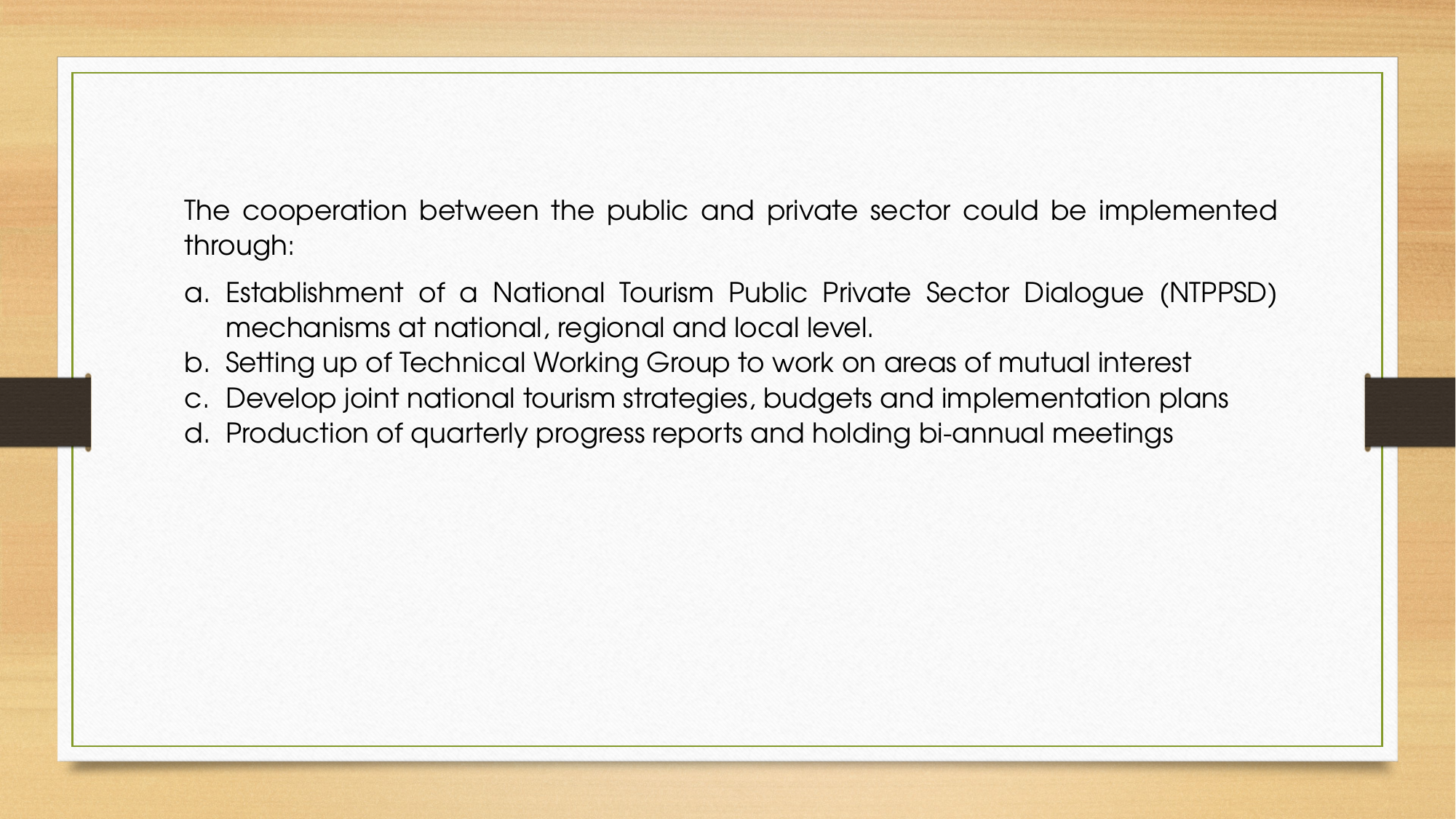

The cooperation between the public and private sector could be implemented through:
Establishment of a National Tourism Public Private Sector Dialogue (NTPPSD) mechanisms at national, regional and local level.
Setting up of Technical Working Group to work on areas of mutual interest
Develop joint national tourism strategies, budgets and implementation plans
Production of quarterly progress reports and holding bi-annual meetings